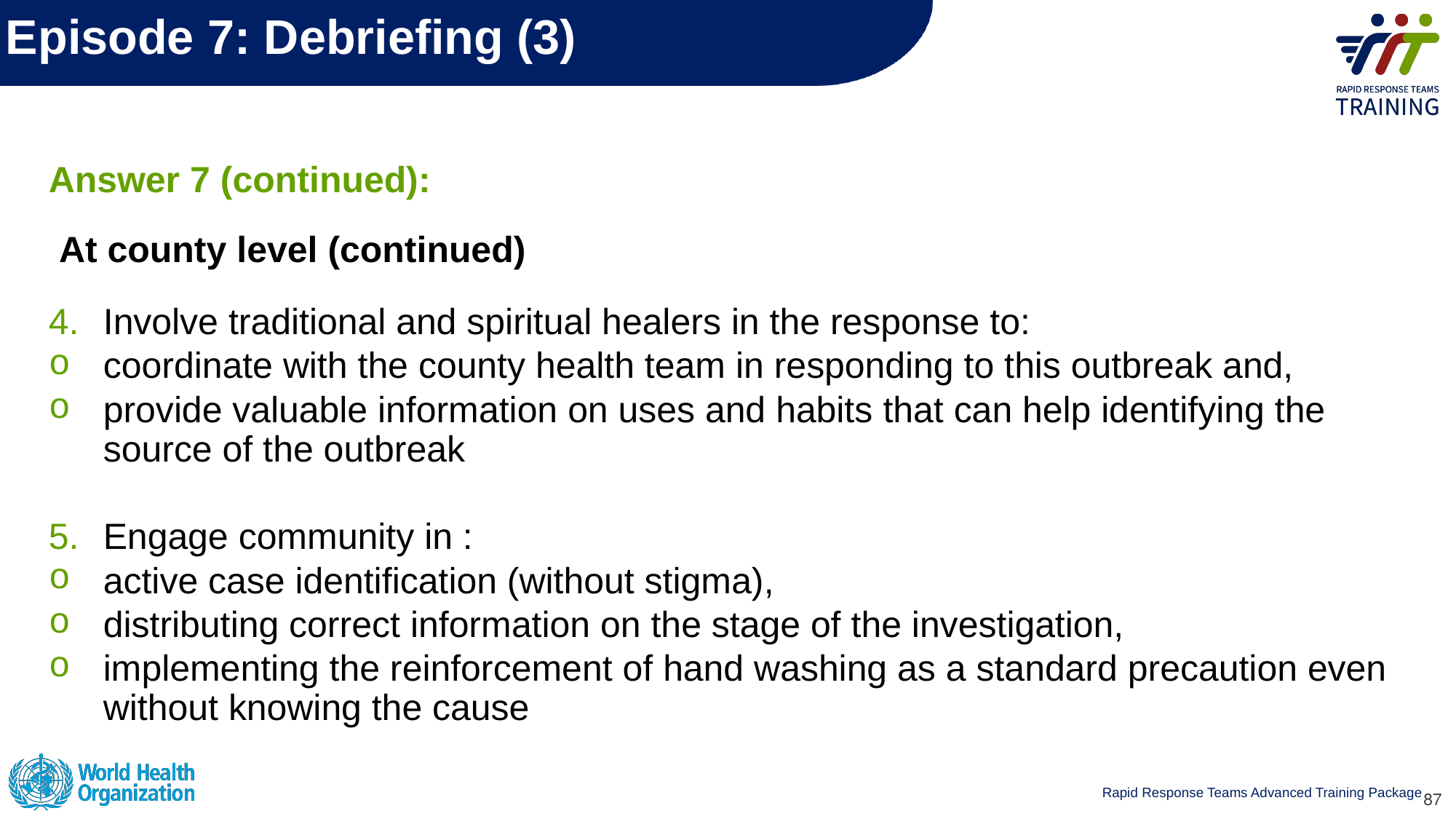

# Episode 7: Debriefing (3)
Answer 7 (continued):
 At county level (continued)

Involve traditional and spiritual healers in the response to:
coordinate with the county health team in responding to this outbreak and,
provide valuable information on uses and habits that can help identifying the source of the outbreak

Engage community in :
active case identification (without stigma),
distributing correct information on the stage of the investigation,
implementing the reinforcement of hand washing as a standard precaution even without knowing the cause